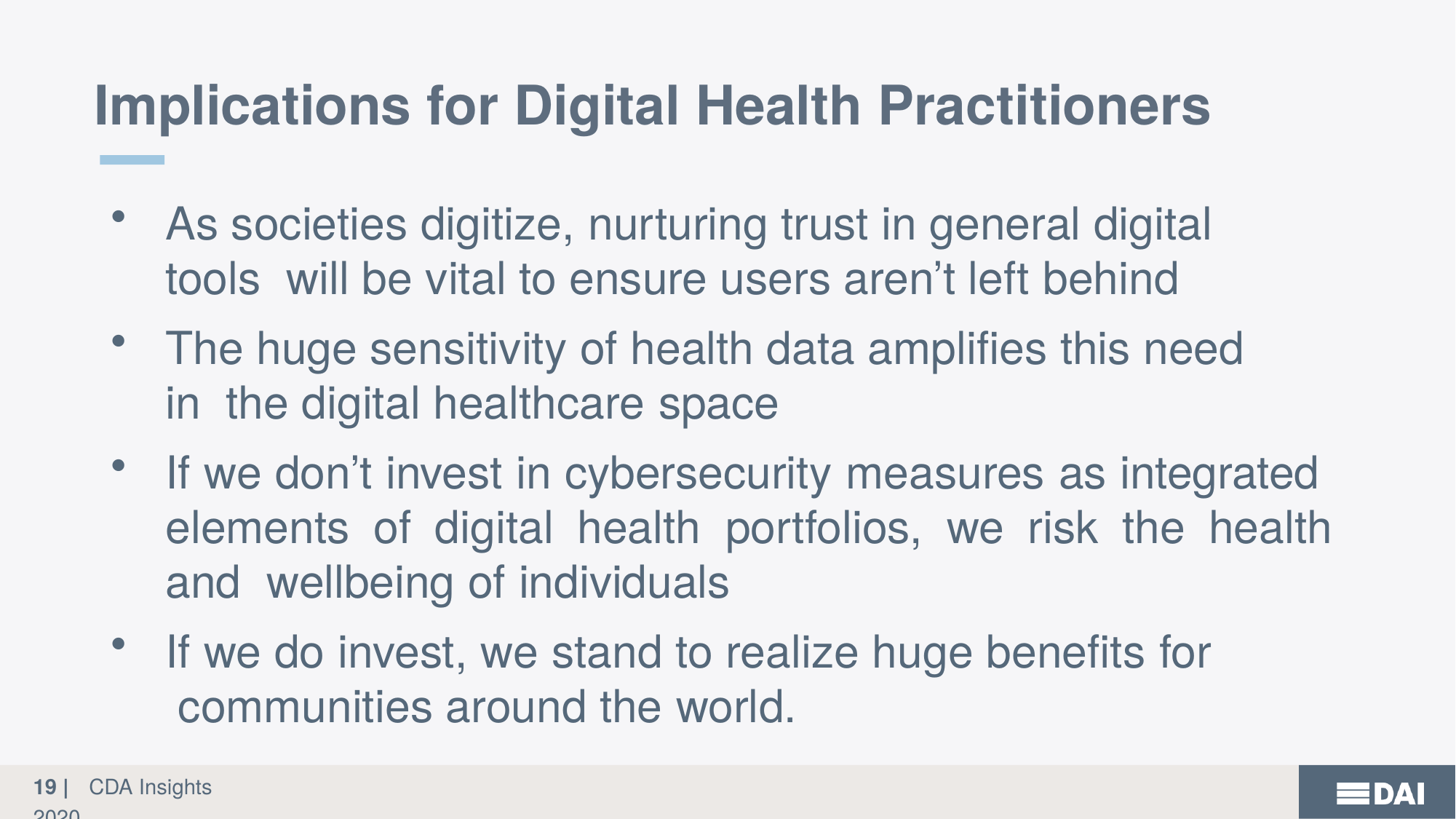

# Implications for Digital Health Practitioners
As societies digitize, nurturing trust in general digital tools  will be vital to ensure users aren’t left behind
The huge sensitivity of health data amplifies this need in  the digital healthcare space
If we don’t invest in cybersecurity measures as integrated  elements of digital health portfolios, we risk the health and  wellbeing of individuals
If we do invest, we stand to realize huge benefits for  communities around the world.
19 |	CDA Insights 2020